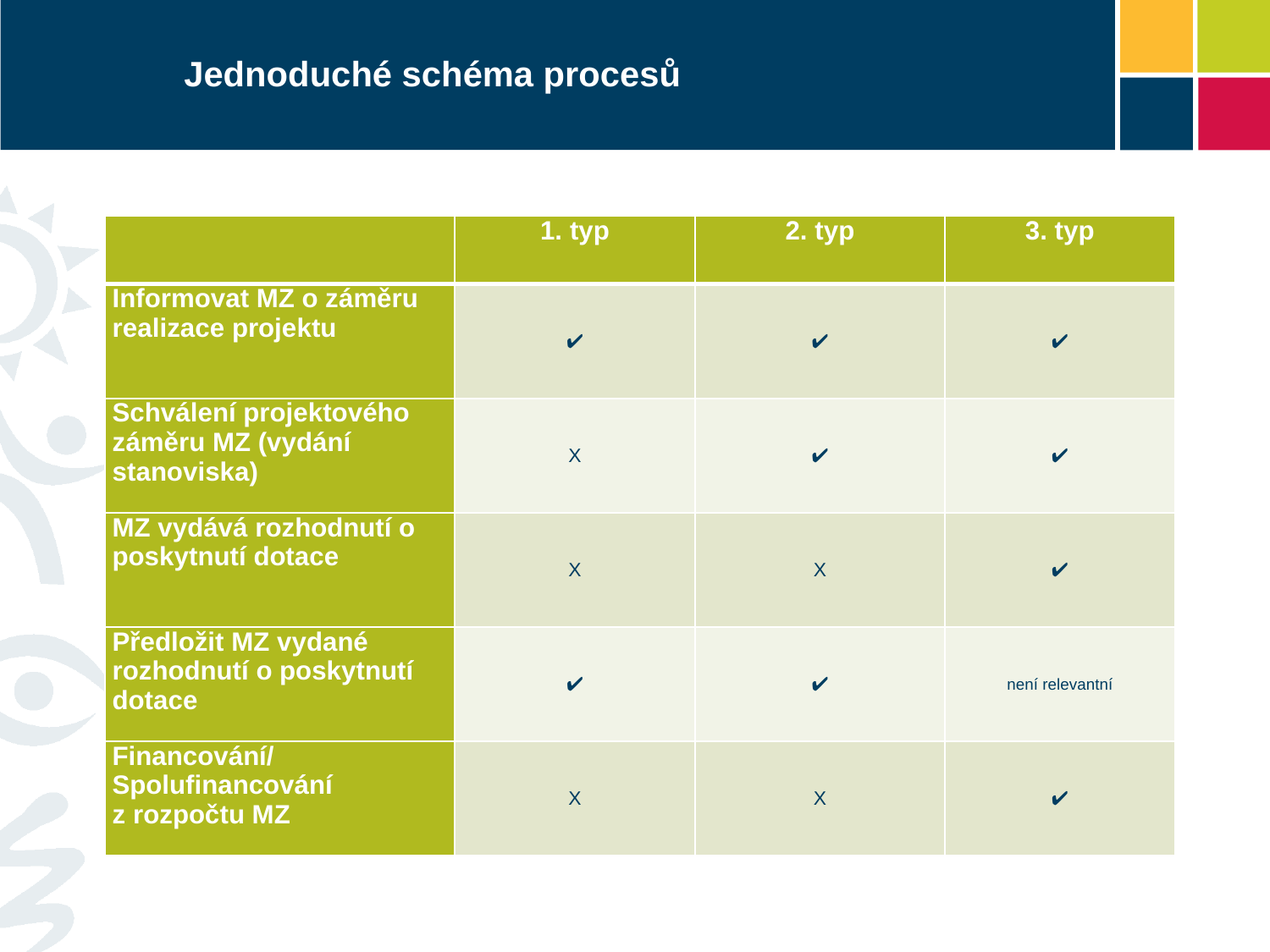

# Jednoduché schéma procesů
|  | 1. typ | 2. typ | 3. typ |
| --- | --- | --- | --- |
| Informovat MZ o záměru realizace projektu | ✔ | ✔ | ✔ |
| Schválení projektového záměru MZ (vydání stanoviska) | X | ✔ | ✔ |
| MZ vydává rozhodnutí o poskytnutí dotace | X | X | ✔ |
| Předložit MZ vydané rozhodnutí o poskytnutí dotace | ✔ | ✔ | není relevantní |
| Financování/Spolufinancování z rozpočtu MZ | X | X | ✔ |